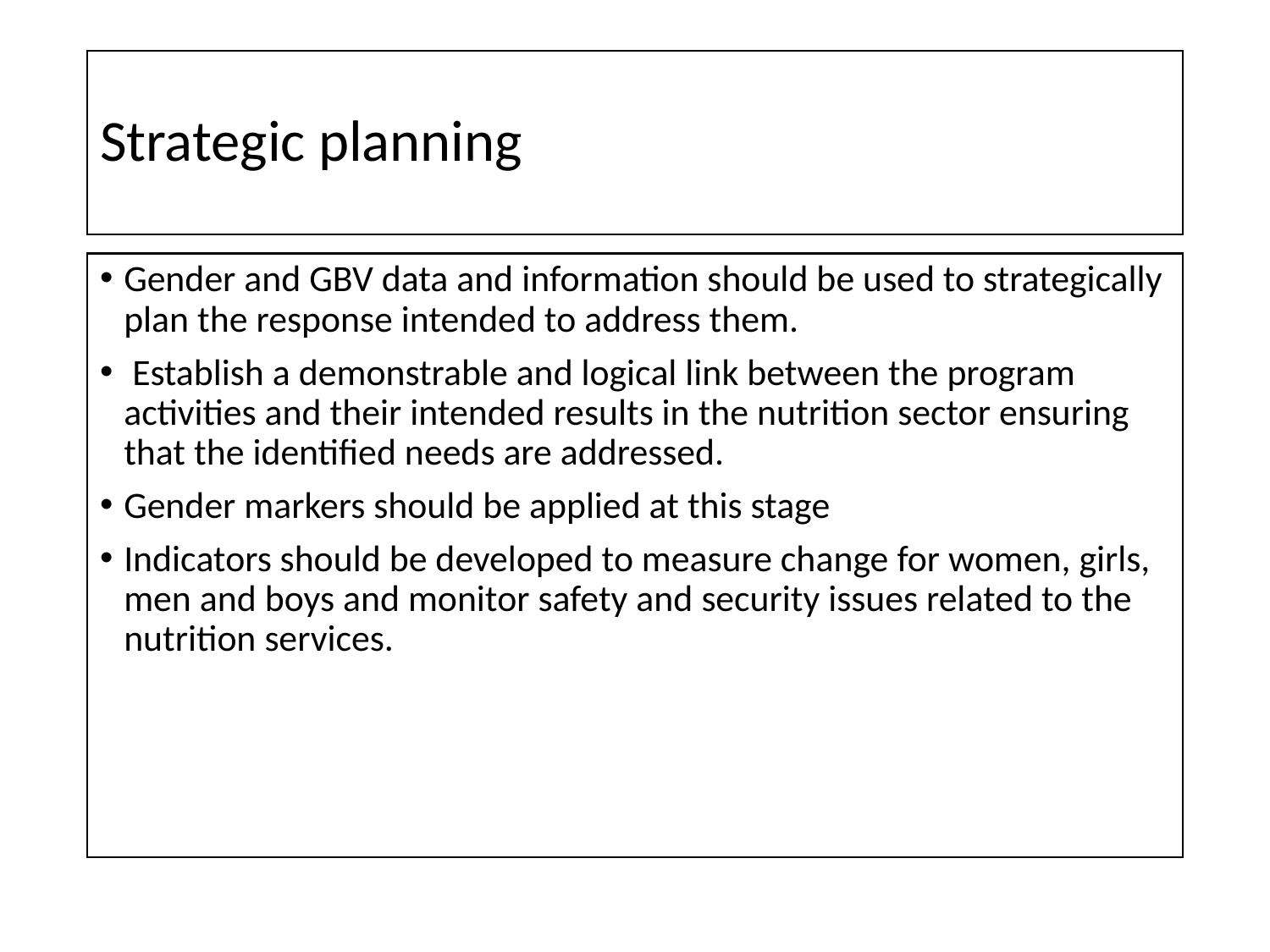

# Strategic planning
Gender and GBV data and information should be used to strategically plan the response intended to address them.
 Establish a demonstrable and logical link between the program activities and their intended results in the nutrition sector ensuring that the identified needs are addressed.
Gender markers should be applied at this stage
Indicators should be developed to measure change for women, girls, men and boys and monitor safety and security issues related to the nutrition services.